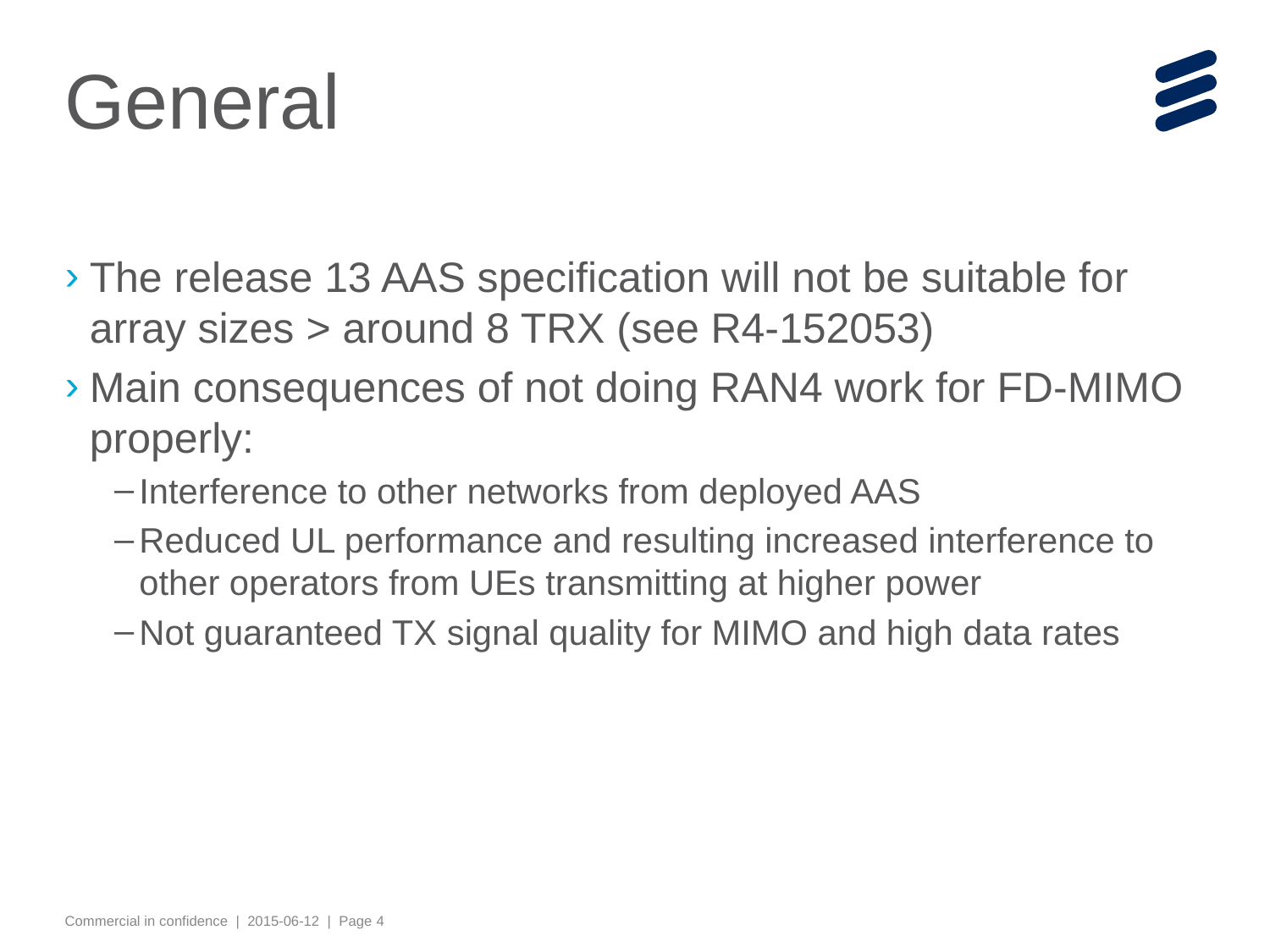

# General
The release 13 AAS specification will not be suitable for array sizes > around 8 TRX (see R4-152053)
Main consequences of not doing RAN4 work for FD-MIMO properly:
Interference to other networks from deployed AAS
Reduced UL performance and resulting increased interference to other operators from UEs transmitting at higher power
Not guaranteed TX signal quality for MIMO and high data rates